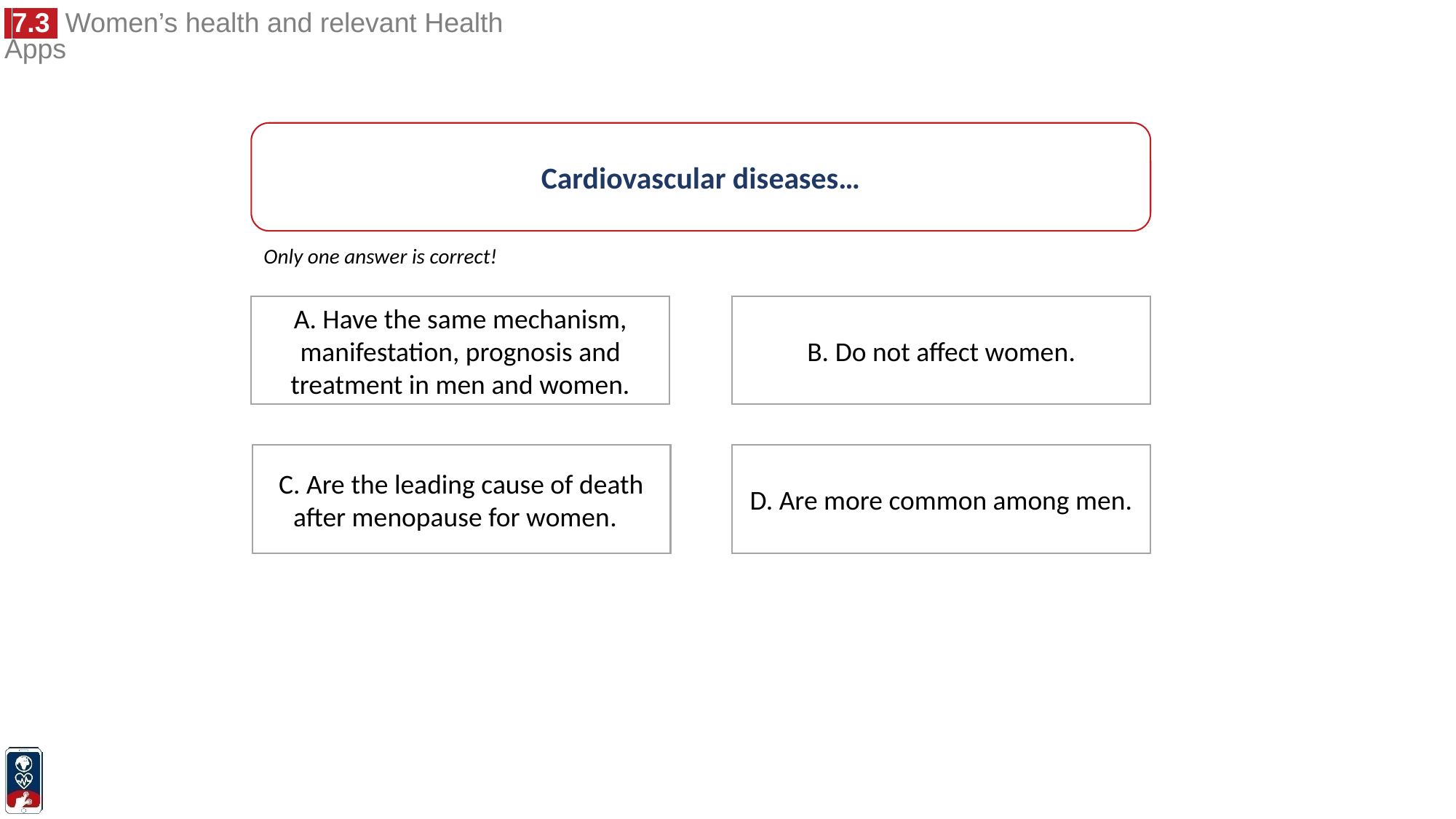

Cardiovascular diseases…
Only one answer is correct!
B. Do not affect women.
A. Have the same mechanism, manifestation, prognosis and treatment in men and women.
C. Are the leading cause of death after menopause for women.
D. Are more common among men.